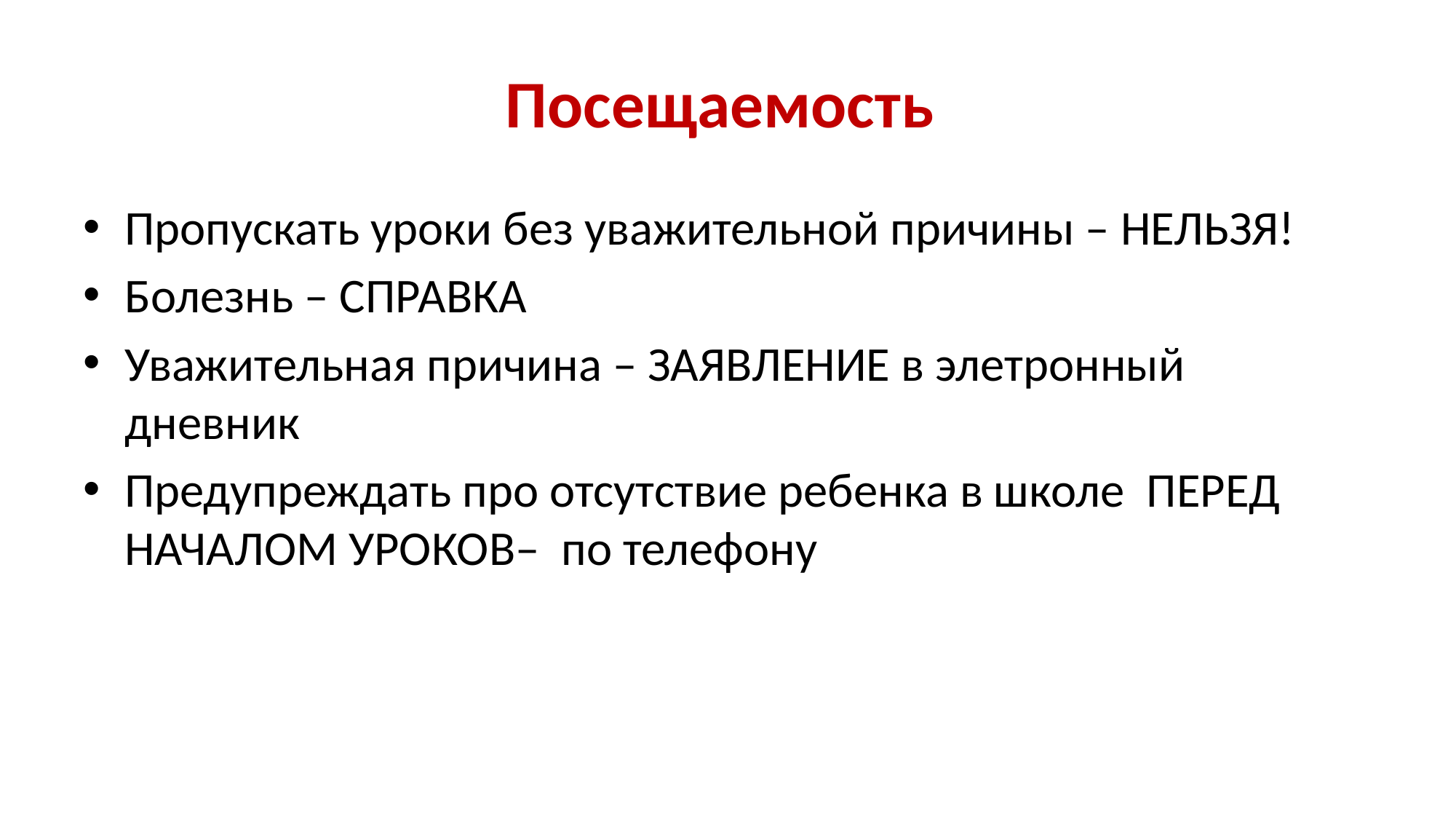

# Посещаемость
Пропускать уроки без уважительной причины – НЕЛЬЗЯ!
Болезнь – СПРАВКА
Уважительная причина – ЗАЯВЛЕНИЕ в элетронный дневник
Предупреждать про отсутствие ребенка в школе  ПЕРЕД НАЧАЛОМ УРОКОВ–  по телефону